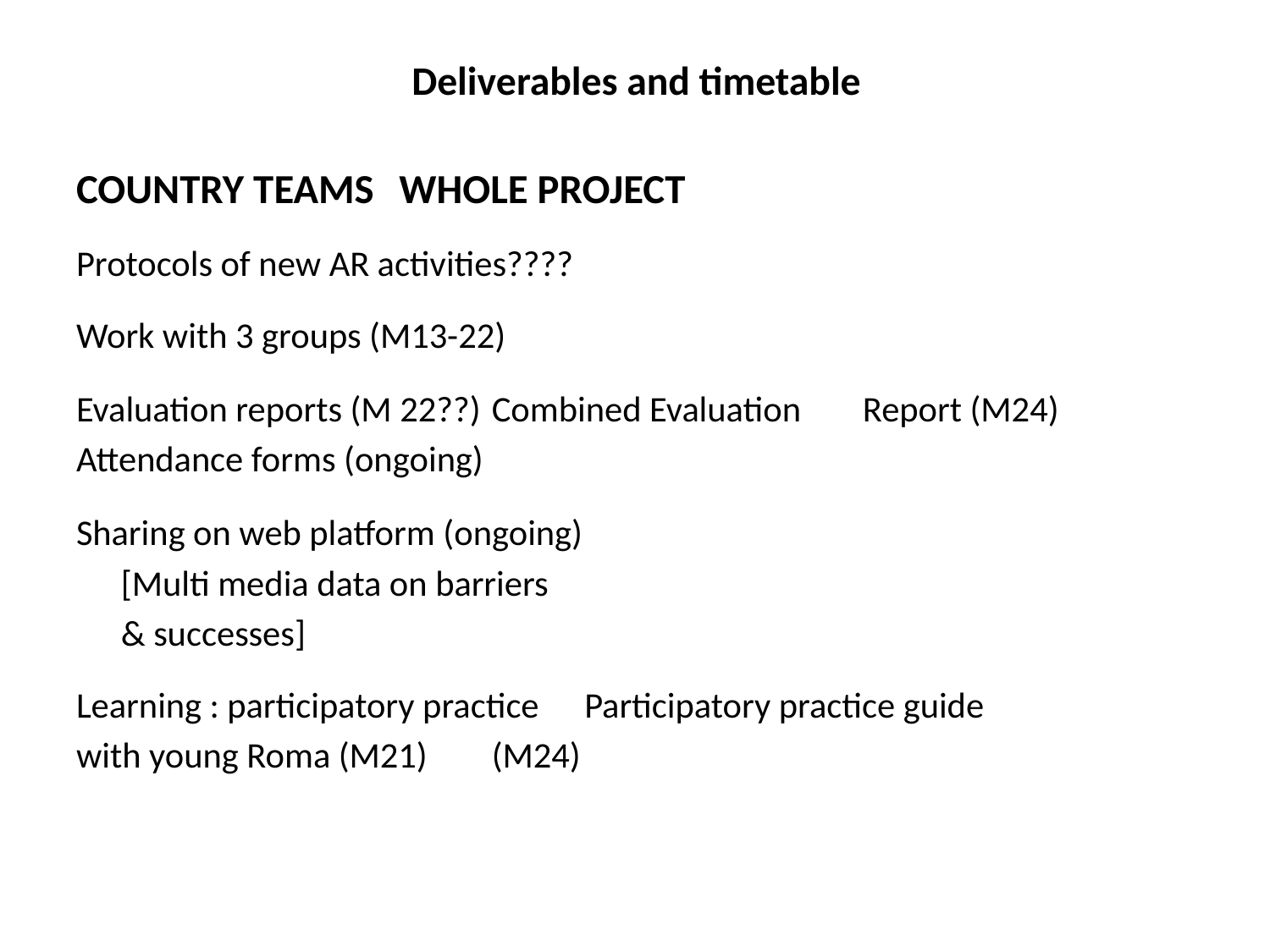

# Deliverables and timetable
COUNTRY TEAMS			WHOLE PROJECT

Protocols of new AR activities????

Work with 3 groups (M13-22)

Evaluation reports (M 22??)		Combined Evaluation 						Report (M24)
Attendance forms (ongoing)

Sharing on web platform (ongoing)
	[Multi media data on barriers
	& successes]

Learning : participatory practice		Participatory practice guide
with young Roma (M21) 				(M24)